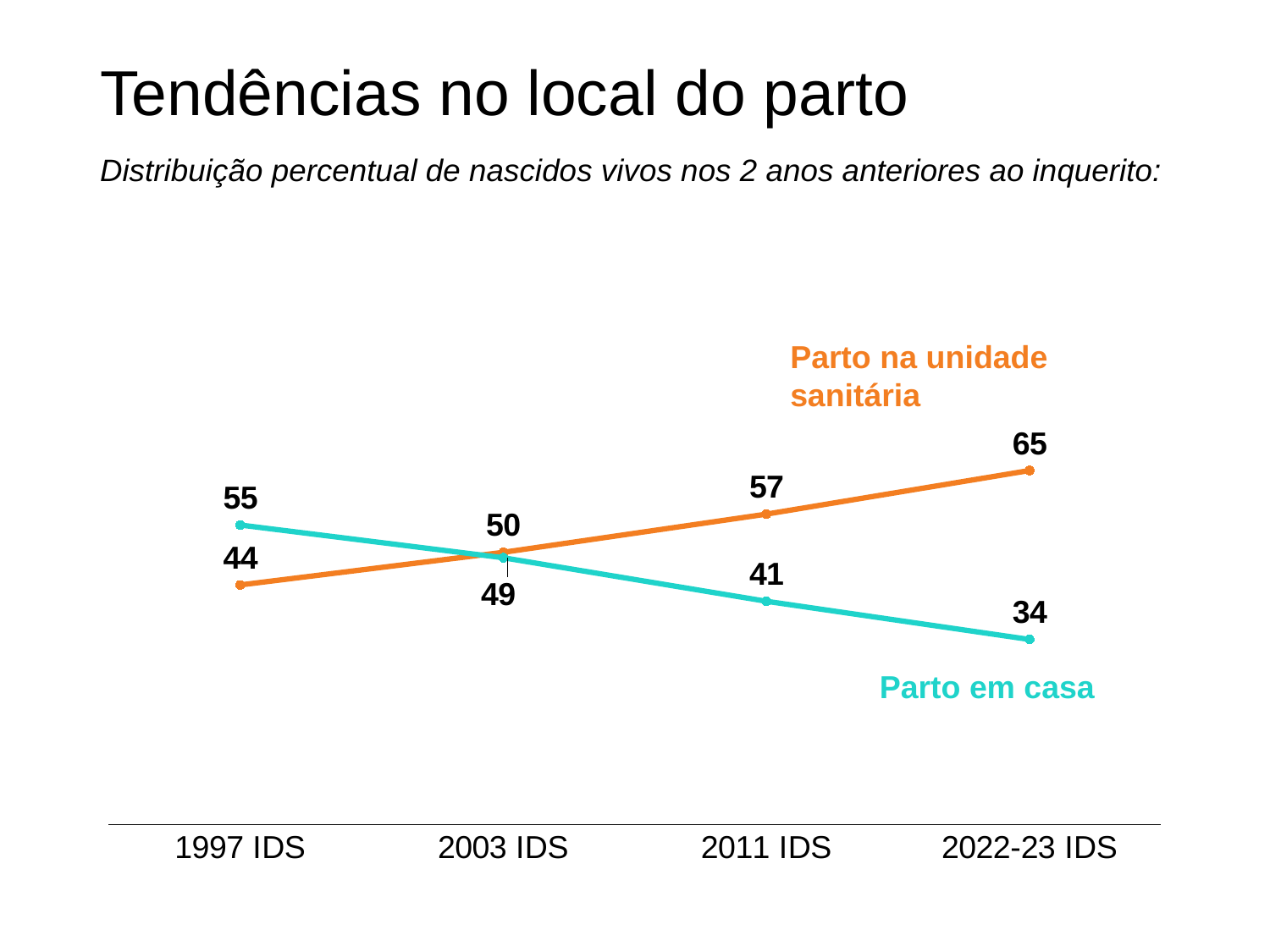

# Tendências no local do parto
Distribuição percentual de nascidos vivos nos 2 anos anteriores ao inquerito:

### Chart

| Category | Health facility | At home |
|---|---|---|
| 1997 IDS | 44.0 | 55.0 |
| 2003 IDS | 50.0 | 49.0 |
| 2011 IDS | 57.0 | 41.0 |
| 2022-23 IDS | 65.0 | 34.0 |
Parto na unidade sanitária
Parto em casa